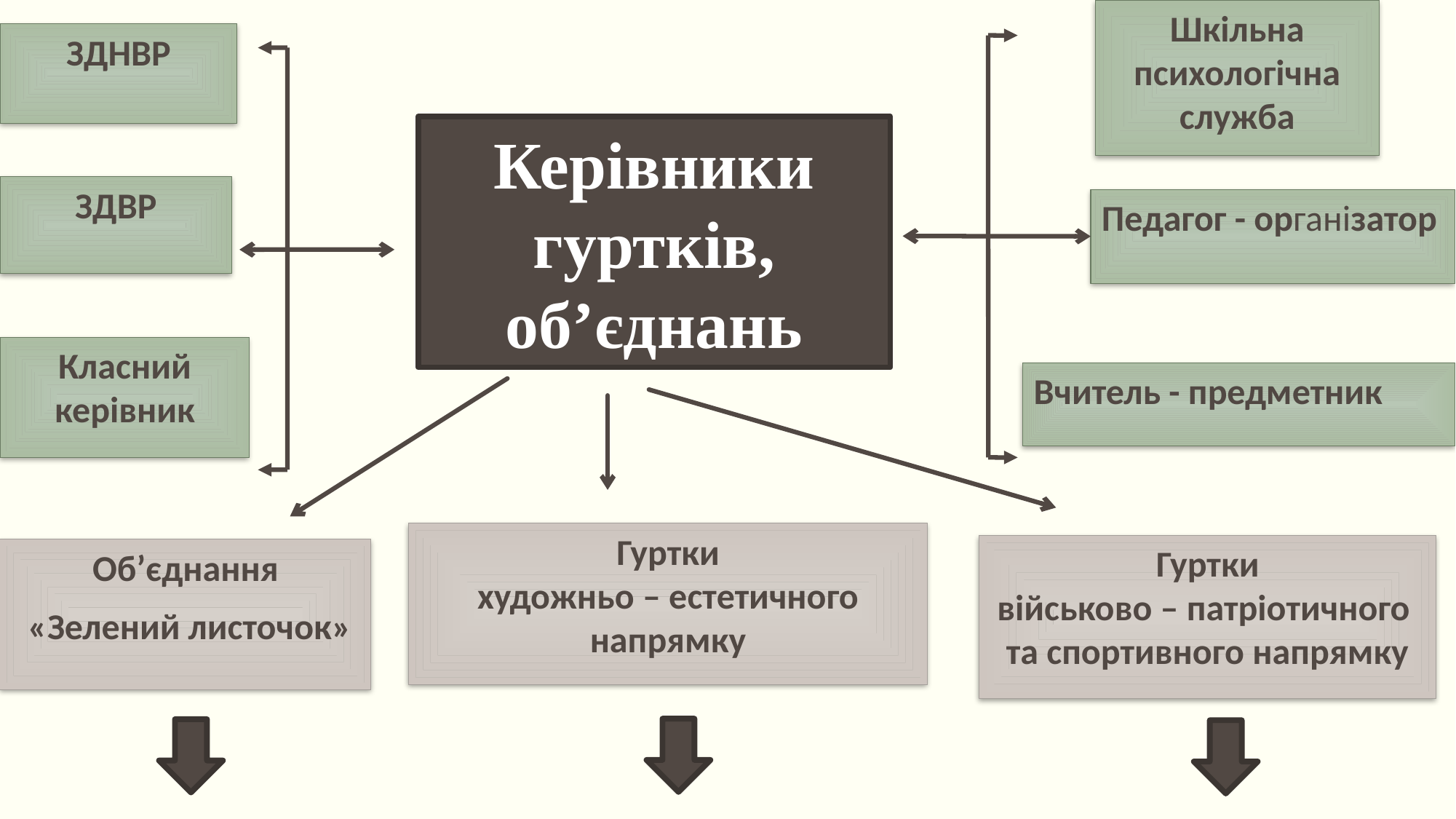

Шкільна
психологічна служба
ЗДНВР

Керівники гуртків,
об’єднань
ЗДВР
Педагог - організатор
Класний
керівник
Вчитель - предметник
Гуртки
художньо – естетичного напрямку
Гуртки
військово – патріотичного
та спортивного напрямку
Об’єднання
 «Зелений листочок»